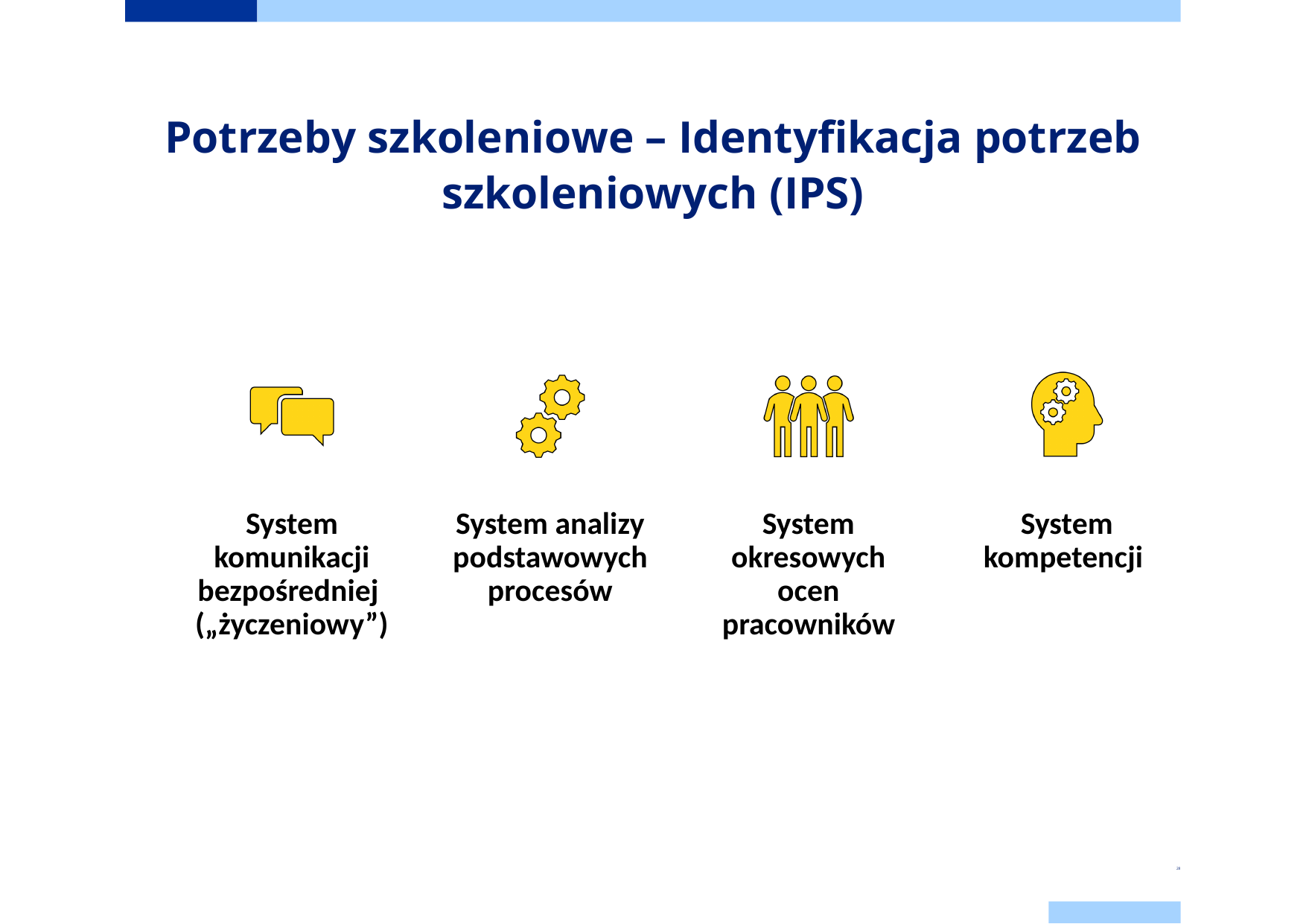

# Potrzeby szkoleniowe – Identyfikacja potrzeb szkoleniowych (IPS)
System komunikacji bezpośredniej
(„życzeniowy”)
System analizy podstawowych procesów
System okresowych ocen pracowników
System kompetencji
28